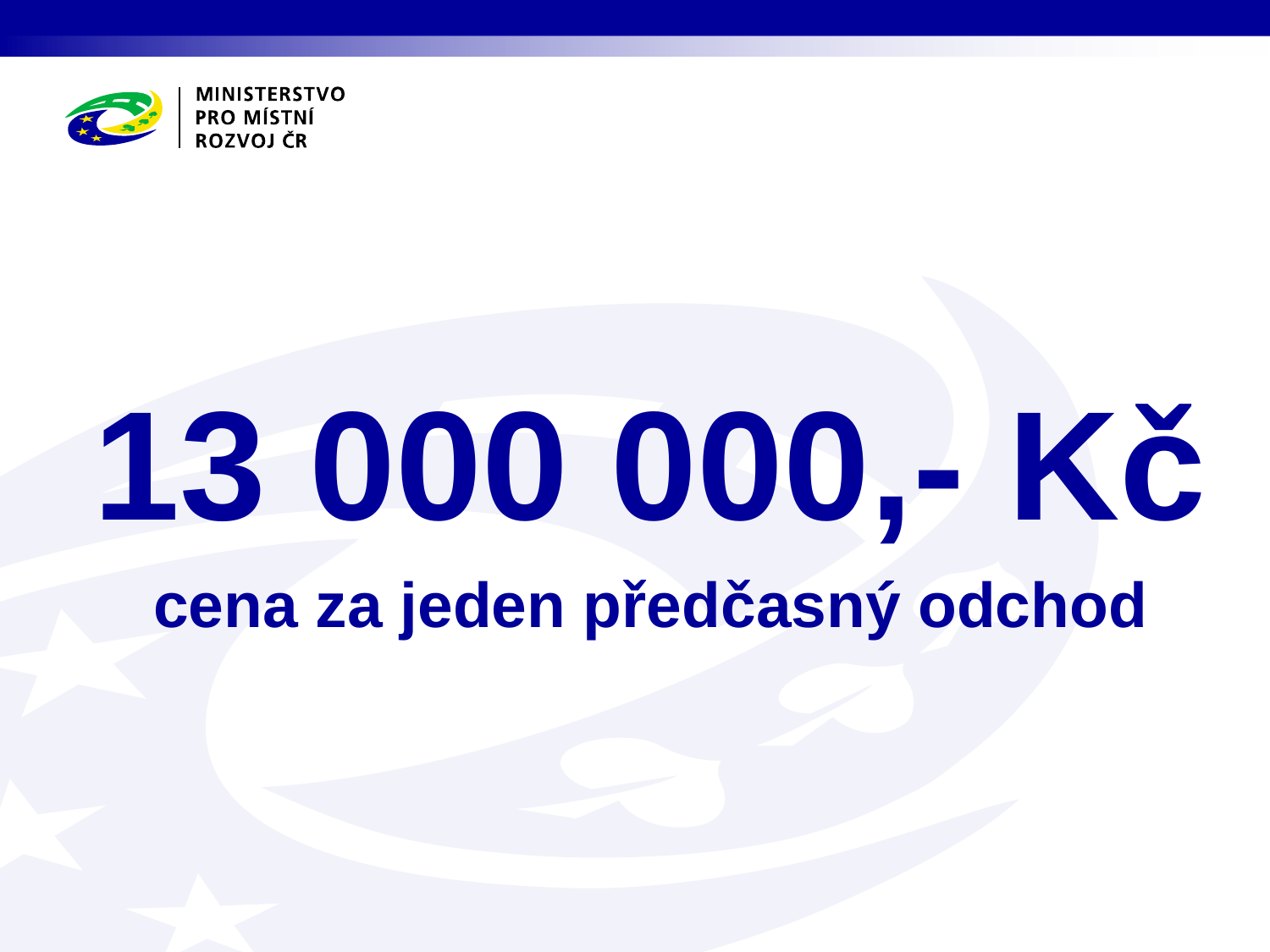

13 000 000,- Kč
cena za jeden předčasný odchod